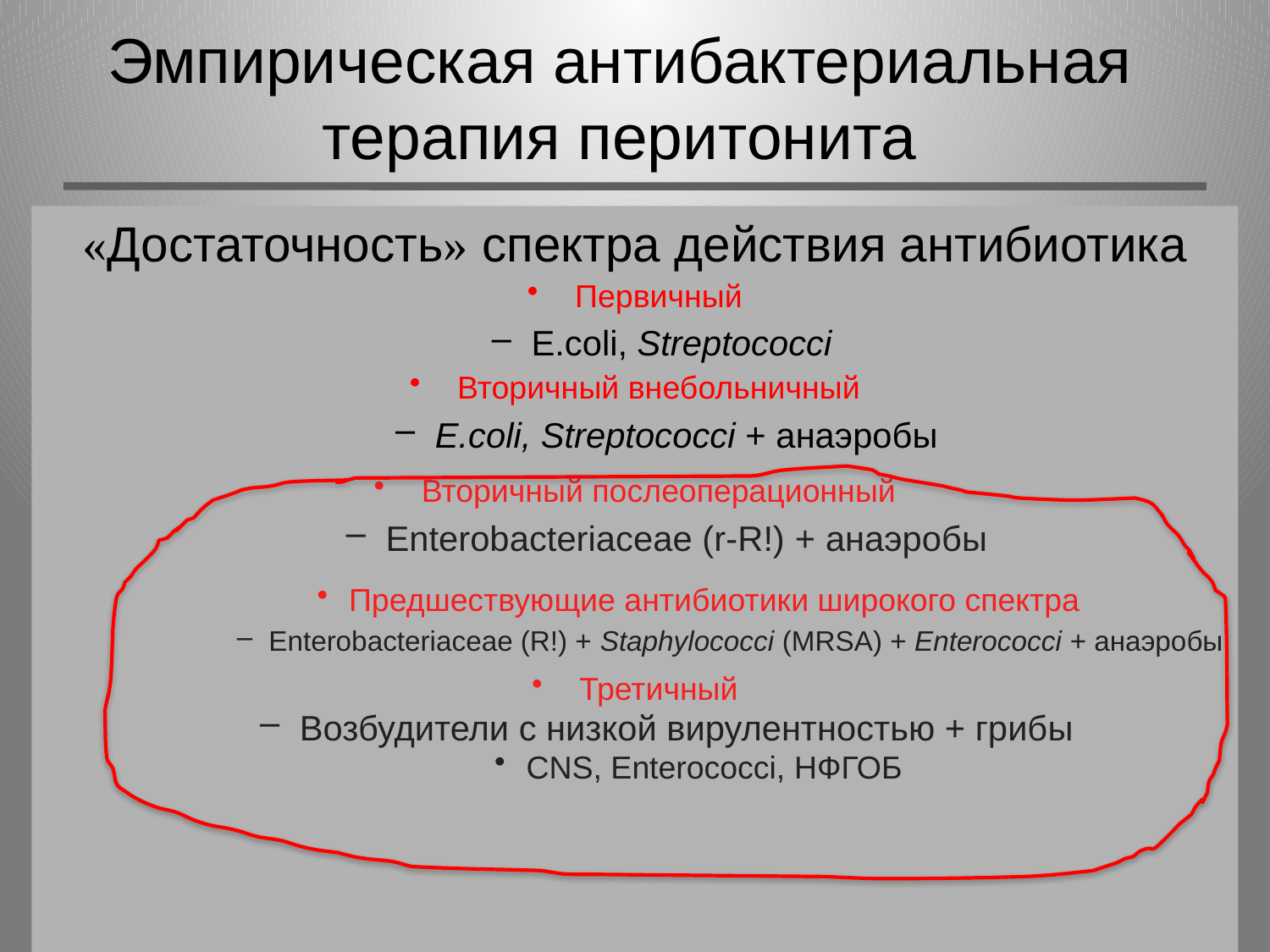

Эмпирическая антибактериальная терапия перитонита

«Достаточность» спектра действия антибиотика
Первичный
E.coli, Streptococci
Вторичный внебольничный
E.coli, Streptococci + анаэробы
Вторичный послеоперационный
Enterobacteriaceae (r-R!) + анаэробы
Предшествующие антибиотики широкого спектра
Enterobacteriaceae (R!) + Staphylococci (MRSA) + Enterococci + анаэробы
Третичный
Возбудители с низкой вирулентностью + грибы
CNS, Enterococci, НФГОБ